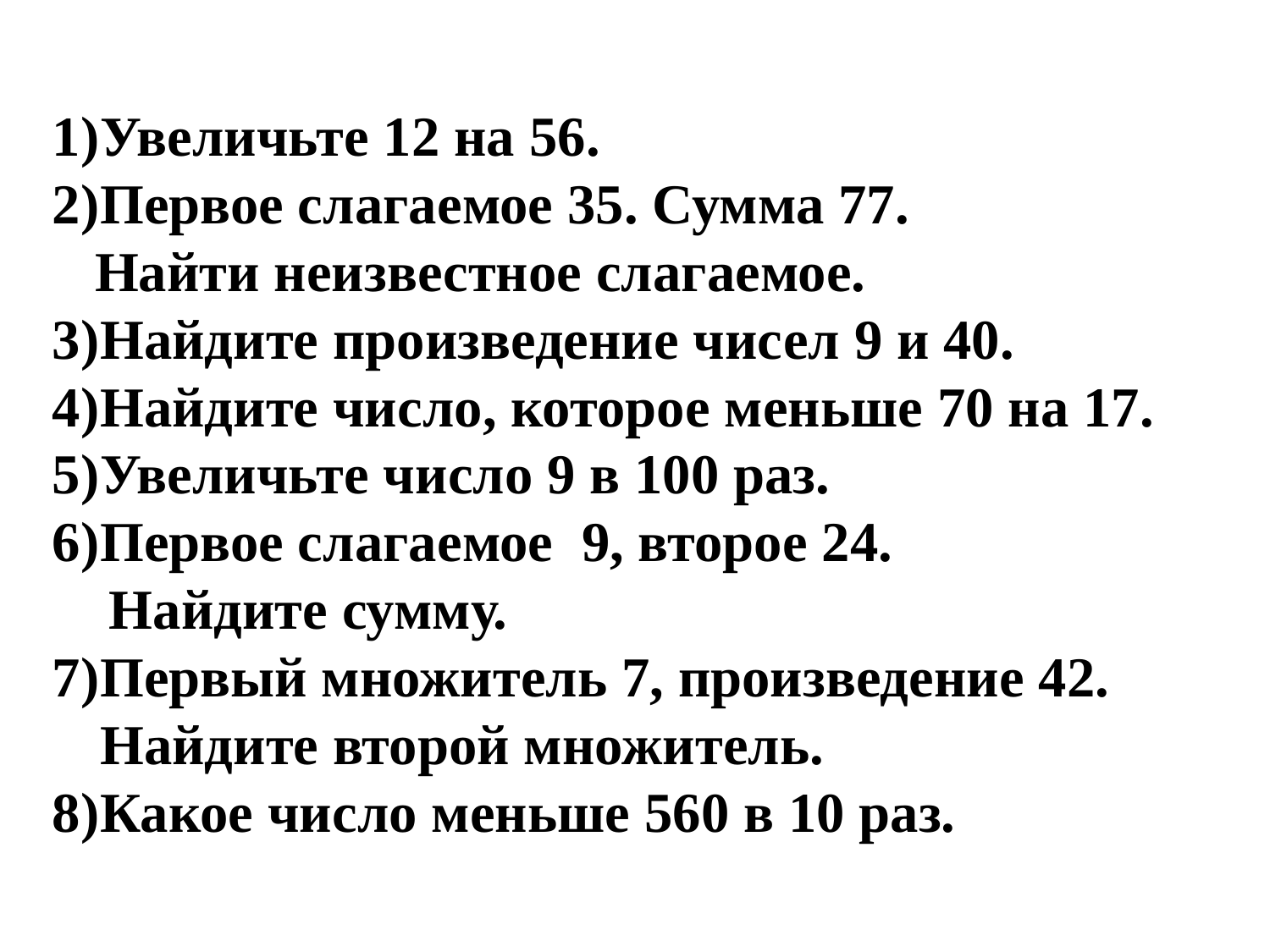

Увеличьте 12 на 56.
Первое слагаемое 35. Сумма 77.
   Найти неизвестное слагаемое.
Найдите произведение чисел 9 и 40.
Найдите число, которое меньше 70 на 17.
Увеличьте число 9 в 100 раз.
Первое слагаемое  9, второе 24.
    Найдите сумму.
Первый множитель 7, произведение 42.  Найдите второй множитель.
Какое число меньше 560 в 10 раз.